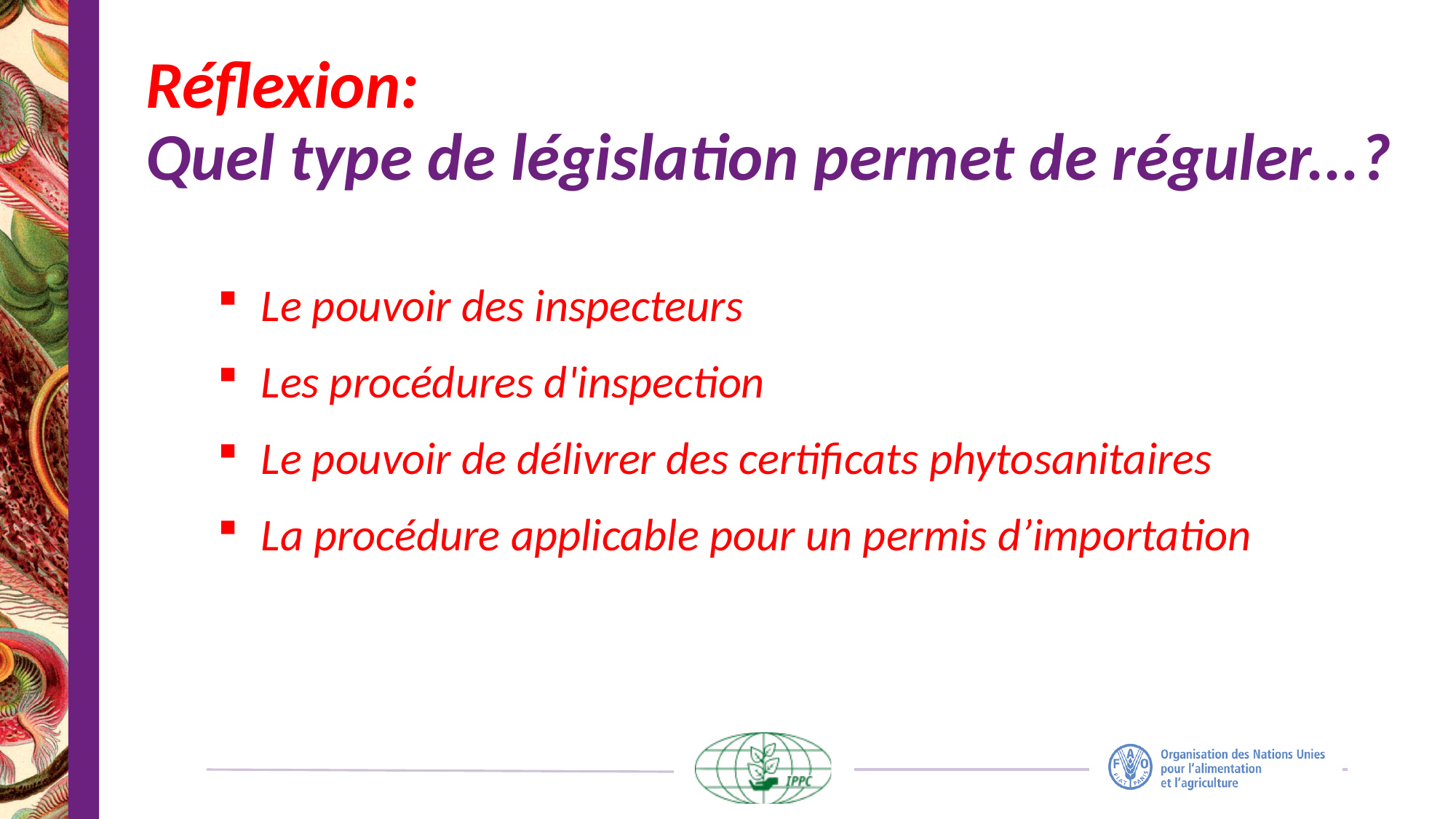

# Réflexion: Quel type de législation permet de réguler...?
Le pouvoir des inspecteurs
Les procédures d'inspection
Le pouvoir de délivrer des certificats phytosanitaires
La procédure applicable pour un permis d’importation